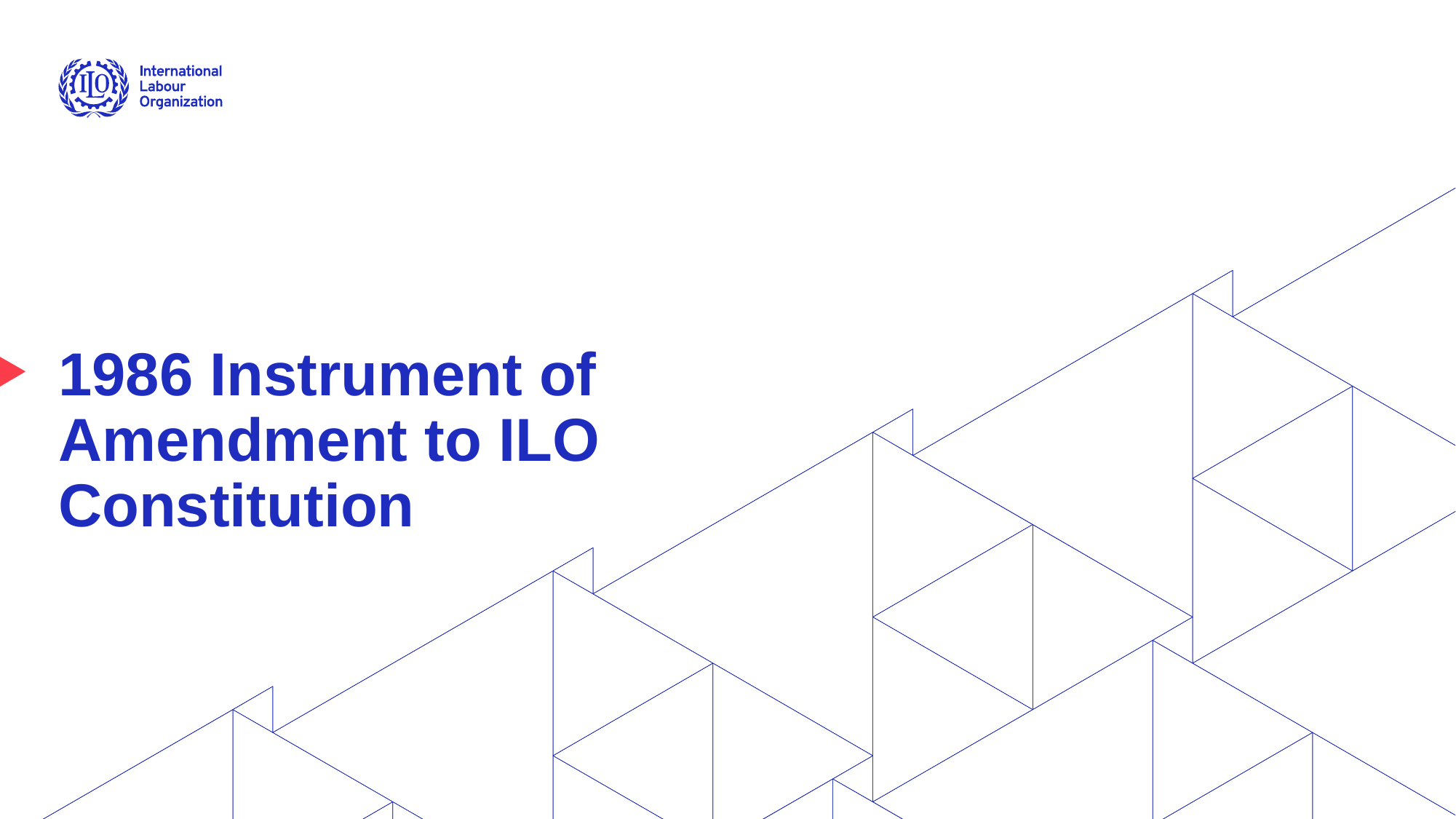

# 1986 Instrument of Amendment to ILO Constitution
Date: Monday / 01 / October / 2019
Advancing social justice, promoting decent work
2